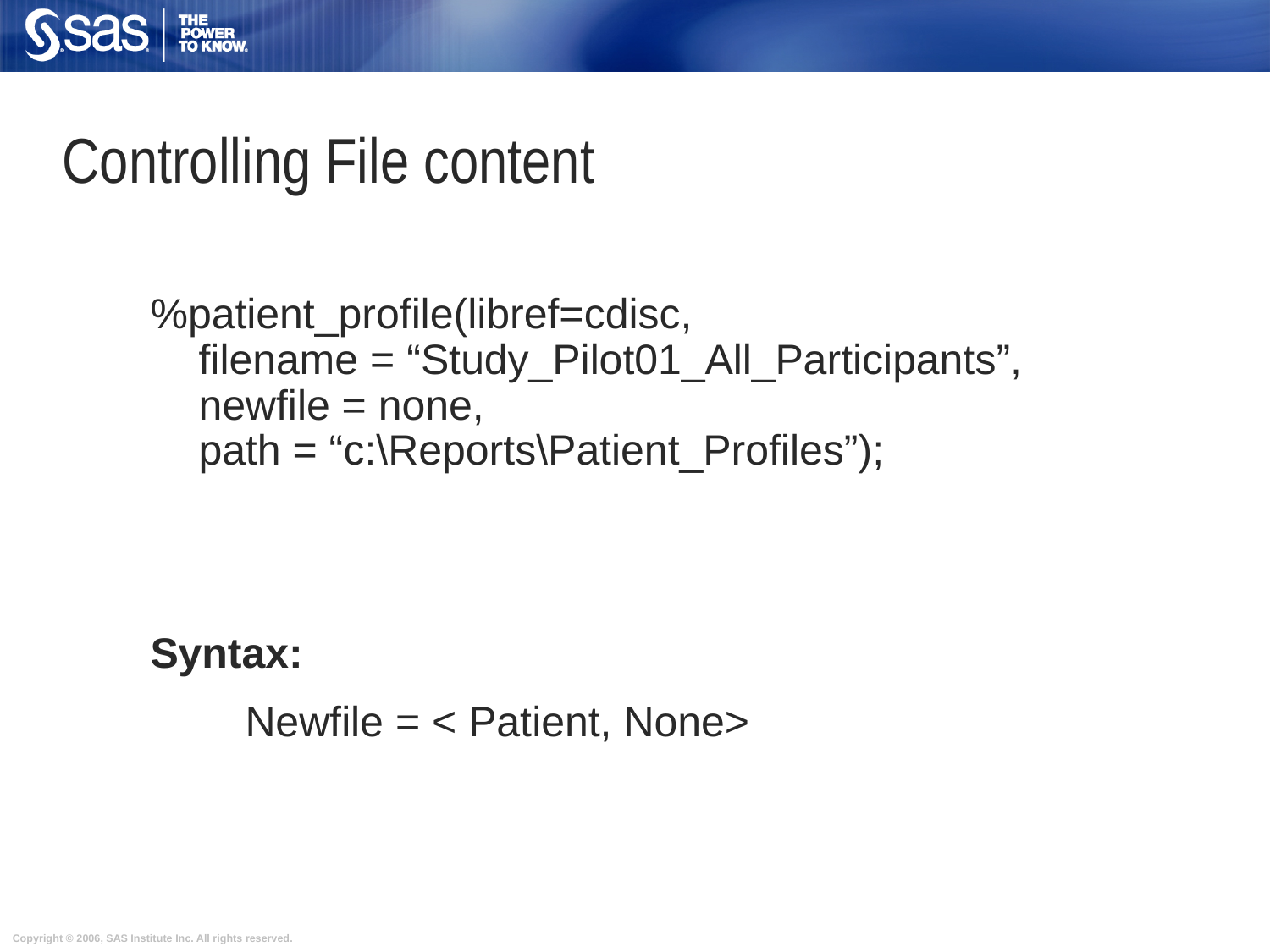

# Controlling File content
%patient_profile(libref=cdisc,
filename = “Study_Pilot01_All_Participants”,
newfile = none,
path = “c:\Reports\Patient_Profiles”);

Syntax:
        Newfile = < Patient, None>